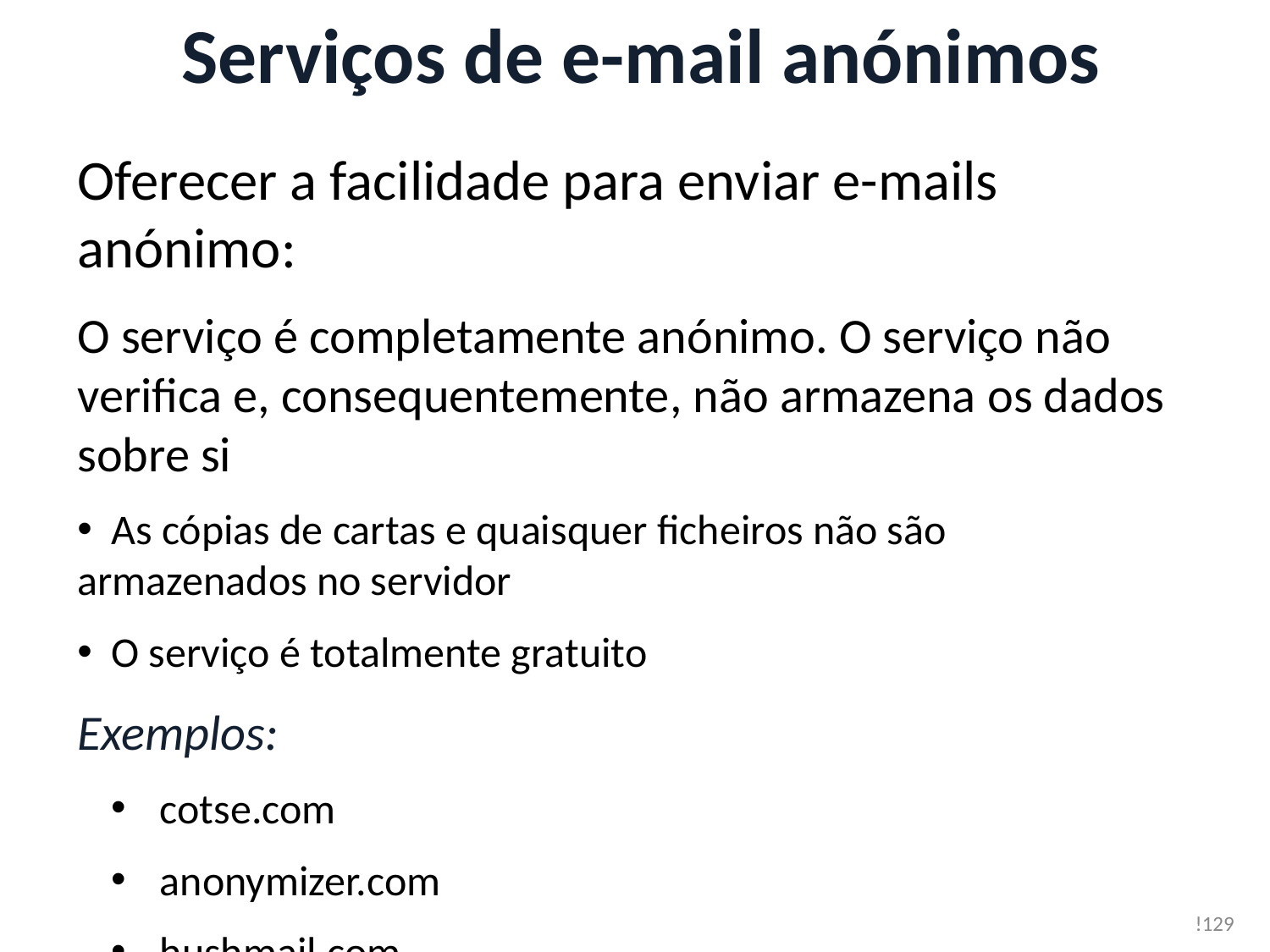

# Serviços de e-mail anónimos
Oferecer a facilidade para enviar e-mails anónimo:
O serviço é completamente anónimo. O serviço não verifica e, consequentemente, não armazena os dados sobre si
  As cópias de cartas e quaisquer ficheiros não são armazenados no servidor
  O serviço é totalmente gratuito
Exemplos:
  cotse.com
  anonymizer.com
  hushmail.com
!129